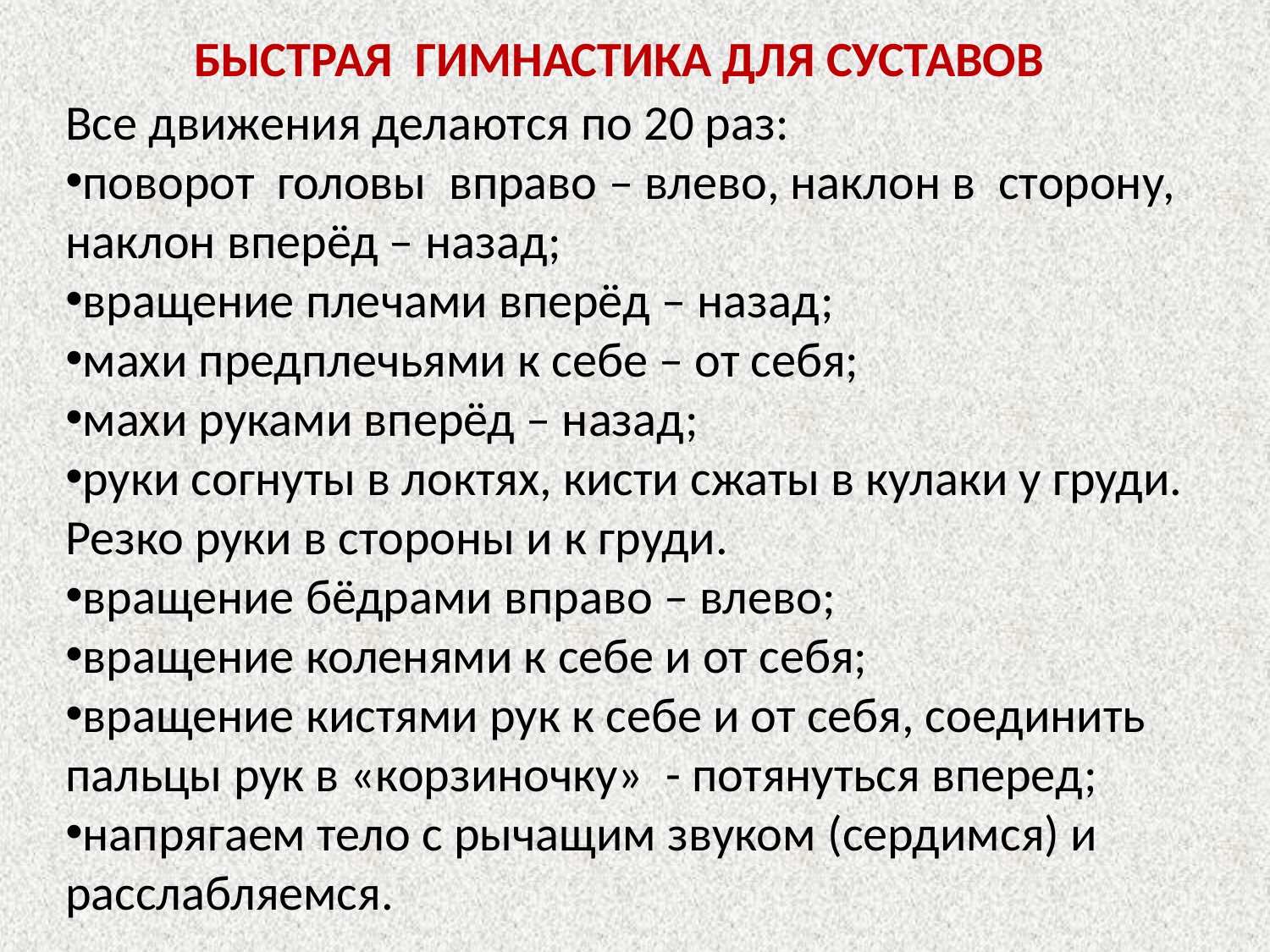

БЫСТРАЯ  ГИМНАСТИКА ДЛЯ СУСТАВОВ

Все движения делаются по 20 раз:
поворот  головы  вправо – влево, наклон в  сторону,  наклон вперёд – назад;
вращение плечами вперёд – назад;
махи предплечьями к себе – от себя;
махи руками вперёд – назад;
руки согнуты в локтях, кисти сжаты в кулаки у груди. Резко руки в стороны и к груди.
вращение бёдрами вправо – влево;
вращение коленями к себе и от себя;
вращение кистями рук к себе и от себя, соединить пальцы рук в «корзиночку»  - потянуться вперед;
напрягаем тело с рычащим звуком (сердимся) и расслабляемся.